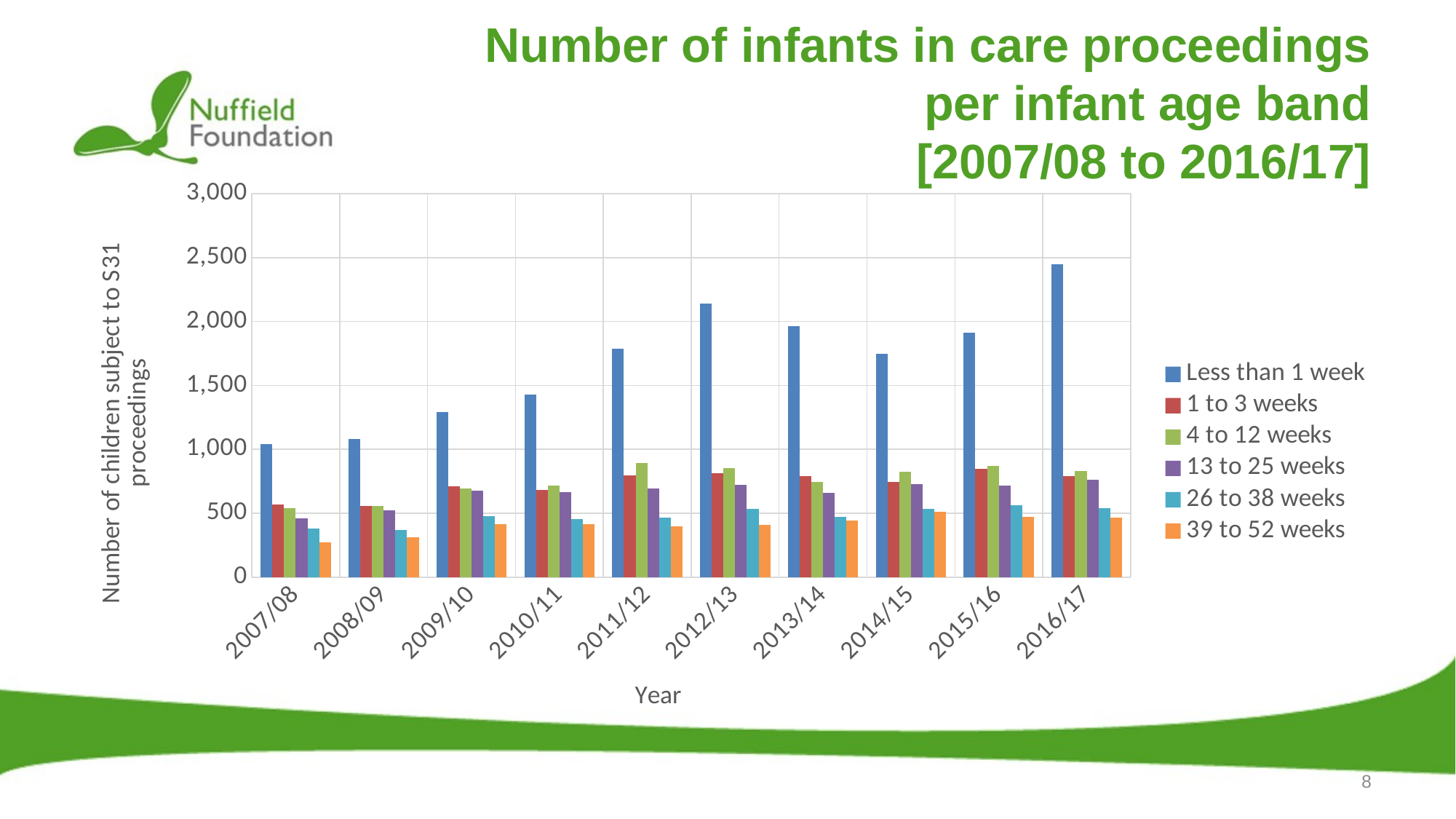

# Number of infants in care proceedings per infant age band [2007/08 to 2016/17]

### Chart

| Category | Less than 1 week | 1 to 3 weeks | 4 to 12 weeks | 13 to 25 weeks | 26 to 38 weeks | 39 to 52 weeks |
|---|---|---|---|---|---|---|
| 2007/08 | 1039.0 | 567.0 | 541.0 | 459.0 | 378.0 | 275.0 |
| 2008/09 | 1082.0 | 554.0 | 555.0 | 522.0 | 368.0 | 313.0 |
| 2009/10 | 1290.0 | 708.0 | 693.0 | 677.0 | 477.0 | 414.0 |
| 2010/11 | 1430.0 | 685.0 | 718.0 | 665.0 | 453.0 | 414.0 |
| 2011/12 | 1789.0 | 797.0 | 893.0 | 691.0 | 463.0 | 400.0 |
| 2012/13 | 2142.0 | 814.0 | 854.0 | 723.0 | 532.0 | 410.0 |
| 2013/14 | 1966.0 | 793.0 | 744.0 | 659.0 | 471.0 | 444.0 |
| 2014/15 | 1749.0 | 745.0 | 822.0 | 726.0 | 534.0 | 509.0 |
| 2015/16 | 1915.0 | 849.0 | 872.0 | 717.0 | 563.0 | 473.0 |
| 2016/17 | 2447.0 | 789.0 | 830.0 | 763.0 | 541.0 | 466.0 |
8